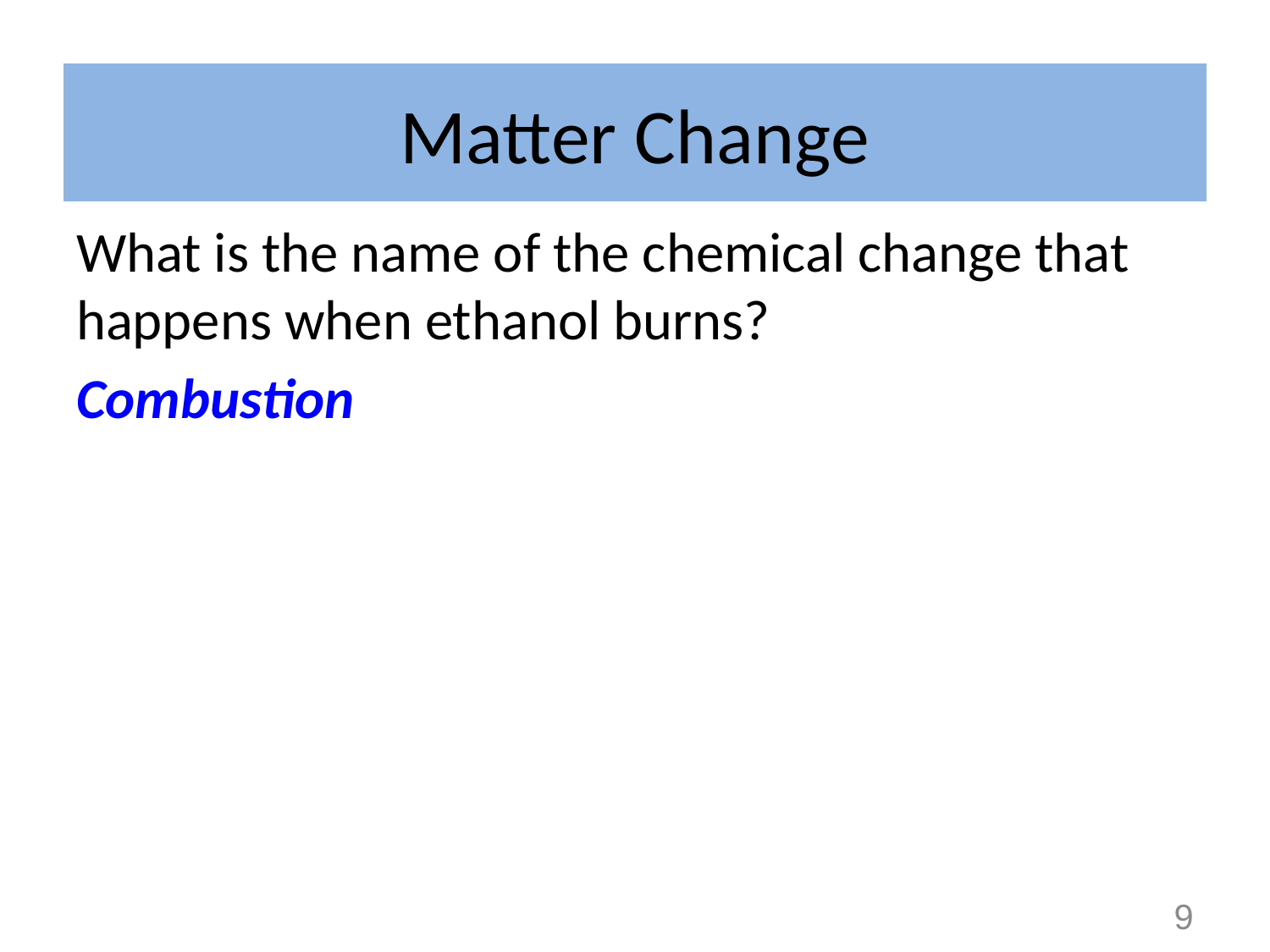

# Matter Change
What is the name of the chemical change that happens when ethanol burns?
Combustion
9